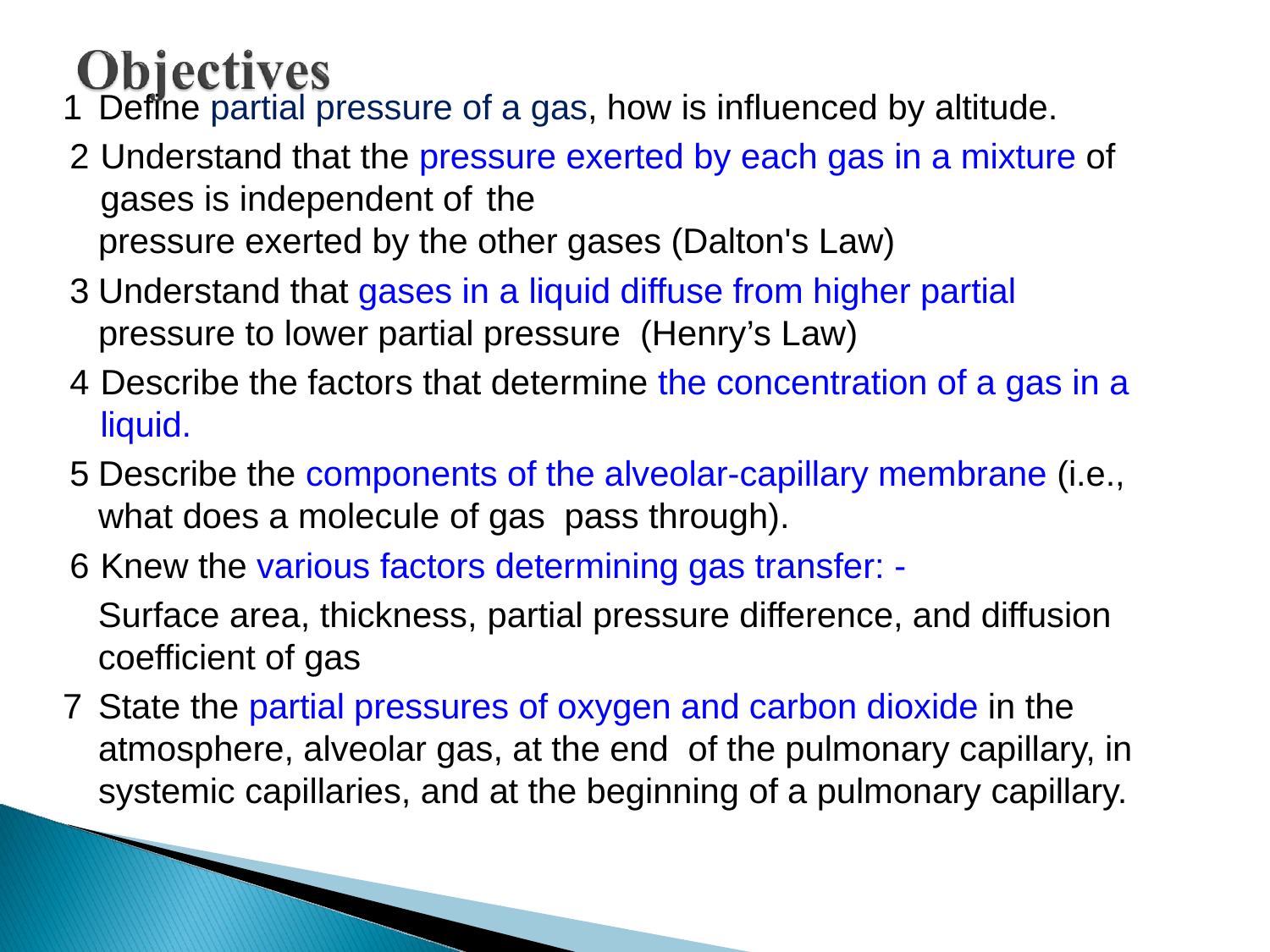

Define partial pressure of a gas, how is influenced by altitude.
Understand that the pressure exerted by each gas in a mixture of gases is independent of the
pressure exerted by the other gases (Dalton's Law)
Understand that gases in a liquid diffuse from higher partial pressure to lower partial pressure  (Henry’s Law)
Describe the factors that determine the concentration of a gas in a liquid.
Describe the components of the alveolar-capillary membrane (i.e., what does a molecule of gas  pass through).
Knew the various factors determining gas transfer: -
Surface area, thickness, partial pressure difference, and diffusion coefficient of gas
State the partial pressures of oxygen and carbon dioxide in the atmosphere, alveolar gas, at the end  of the pulmonary capillary, in systemic capillaries, and at the beginning of a pulmonary capillary.
Dr.Aida Korish ( akorish@ksu.edu.sa)